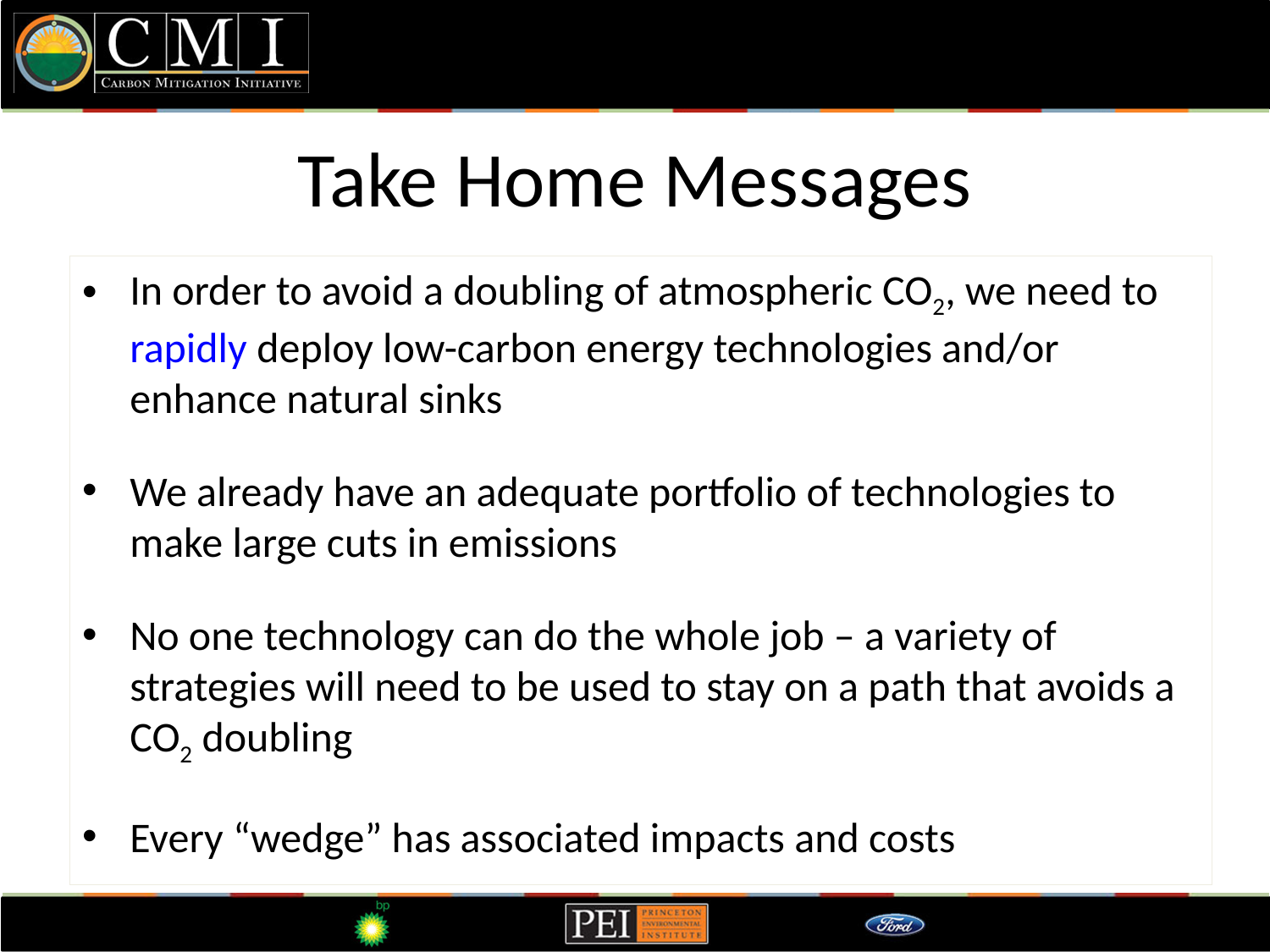

# Take Home Messages
In order to avoid a doubling of atmospheric CO2, we need to rapidly deploy low-carbon energy technologies and/or enhance natural sinks
We already have an adequate portfolio of technologies to make large cuts in emissions
No one technology can do the whole job – a variety of strategies will need to be used to stay on a path that avoids a CO2 doubling
Every “wedge” has associated impacts and costs